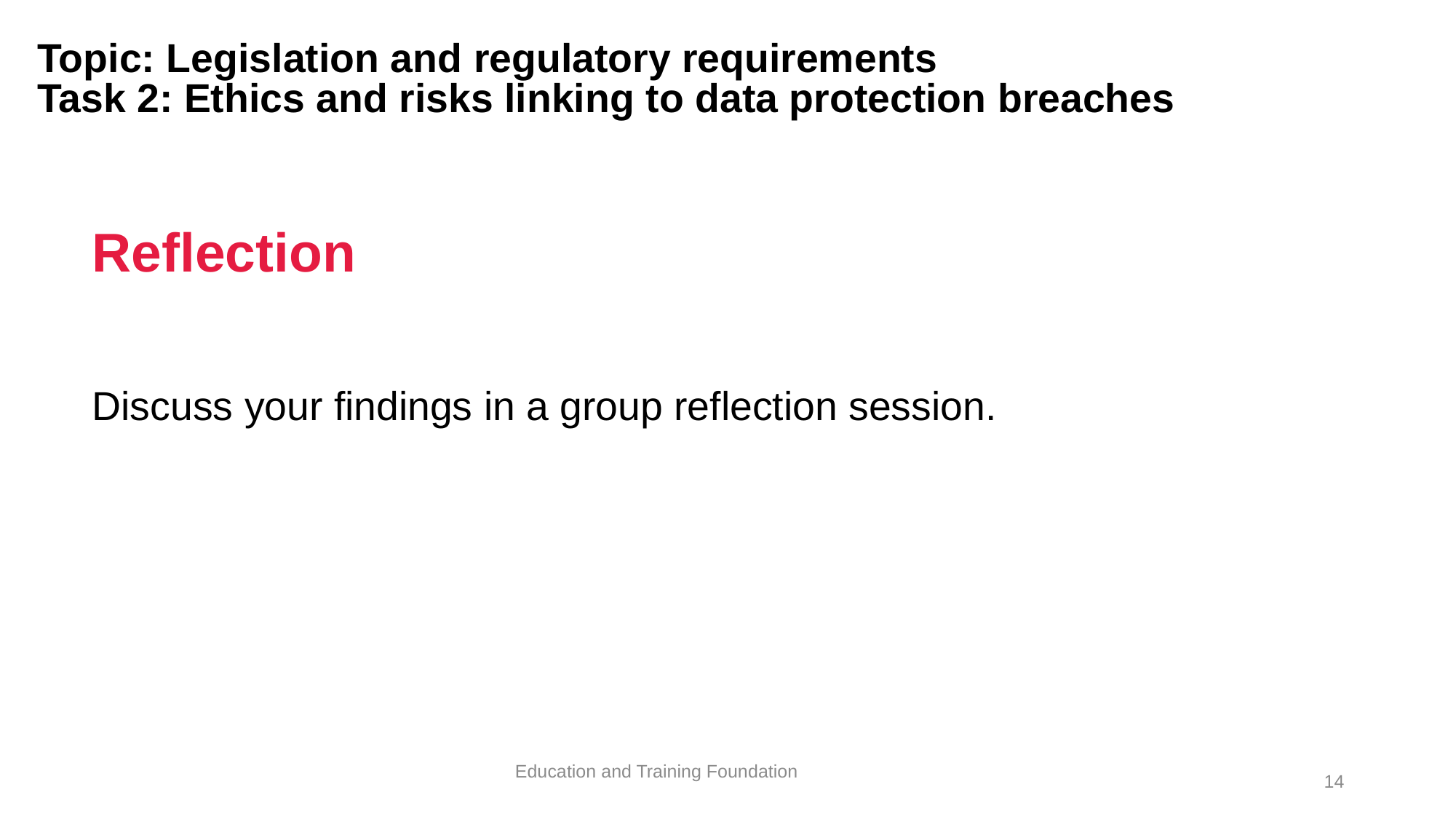

# Topic: Legislation and regulatory requirements Task 2: Ethics and risks linking to data protection breaches

Reflection ​
​

Discuss your findings in a group reflection session.
Education and Training Foundation
14